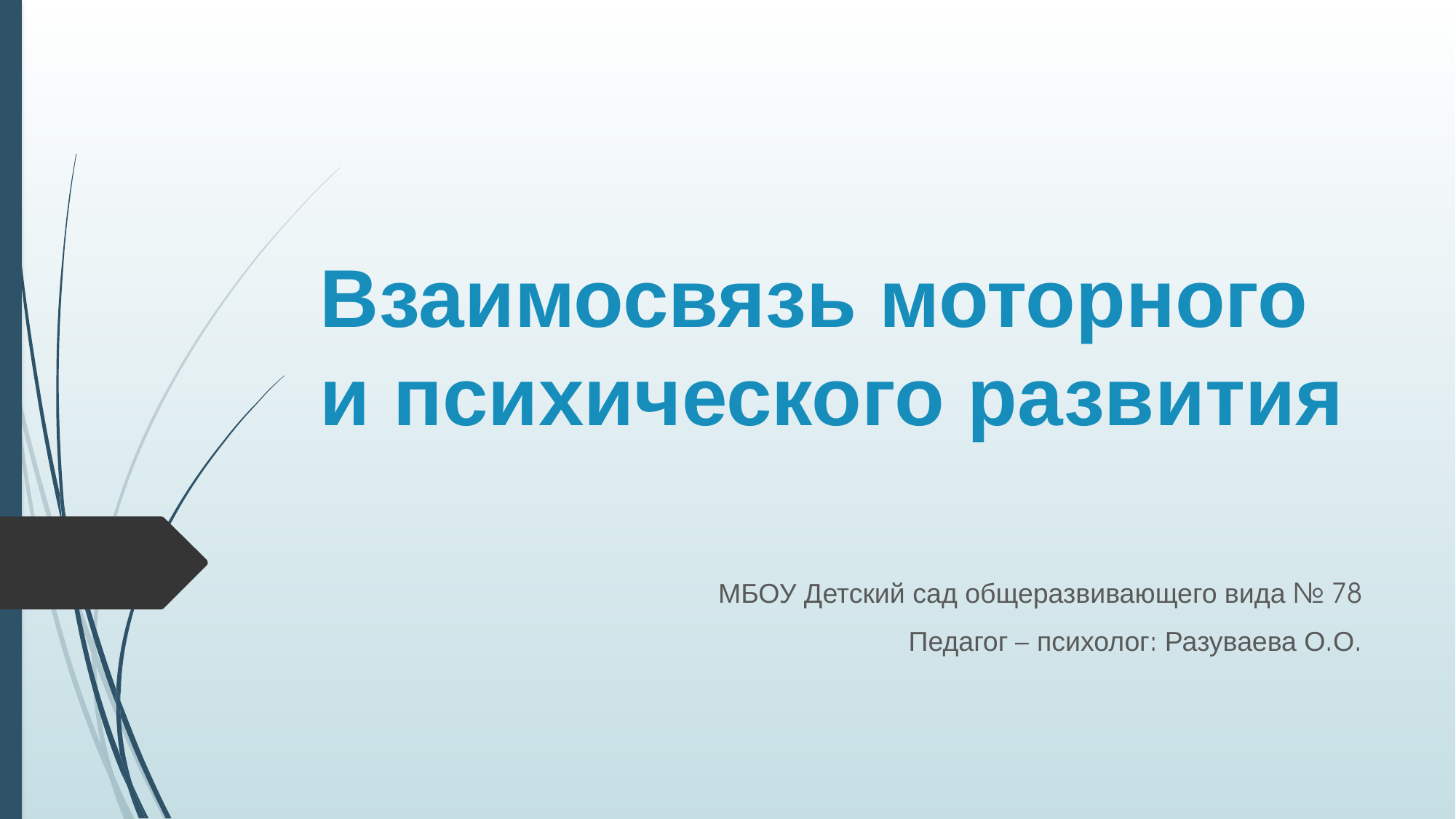

# Взаимосвязь моторного и психического развития
МБОУ Детский сад общеразвивающего вида № 78
Педагог – психолог: Разуваева О.О.